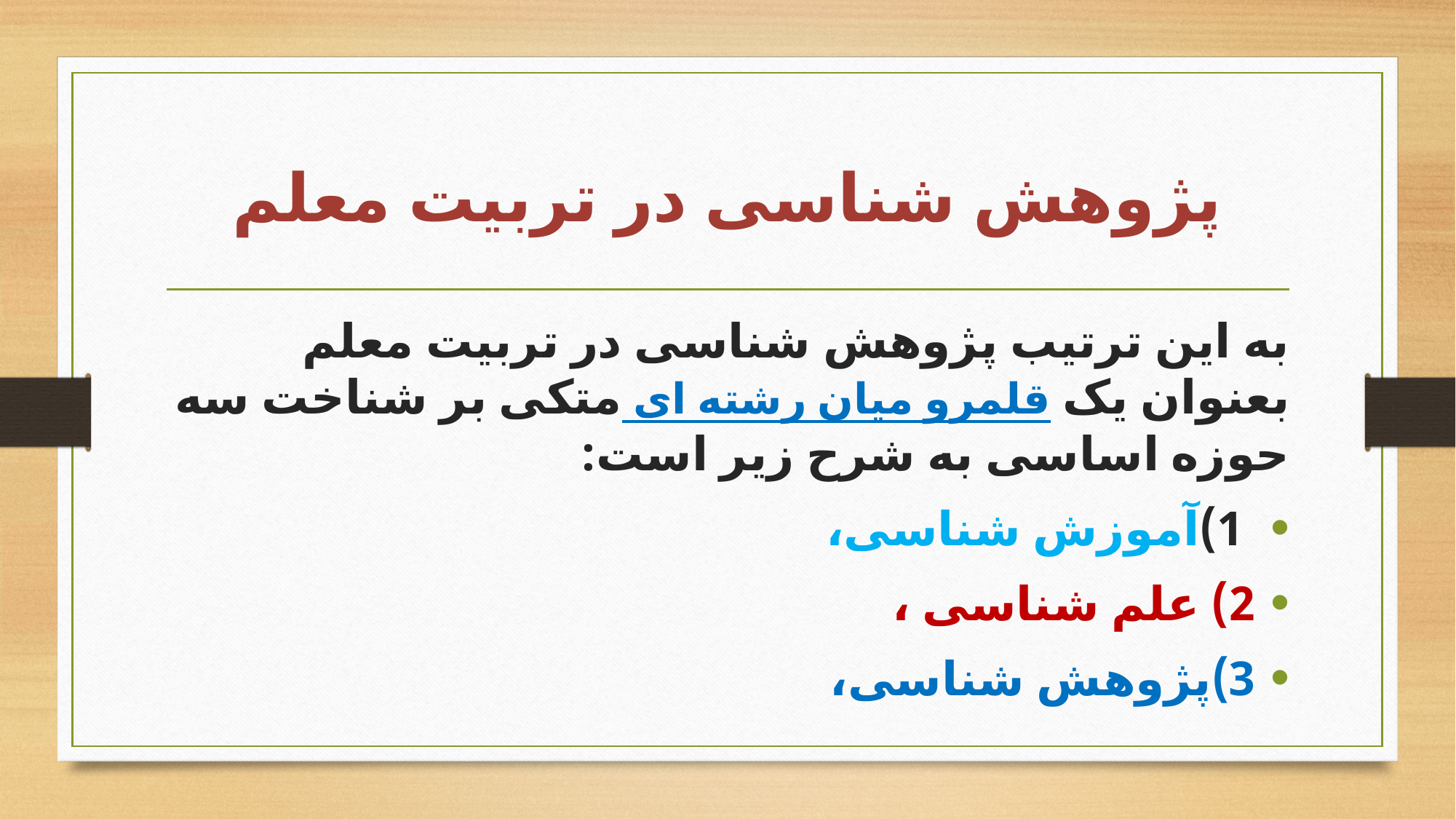

# پژوهش شناسی در تربیت معلم
به این ترتیب پژوهش شناسی در تربیت معلم بعنوان یک قلمرو میان رشته ای متکی بر شناخت سه حوزه اساسی به شرح زیر است:
 1)آموزش شناسی،
2) علم شناسی ،
3)پژوهش شناسی،